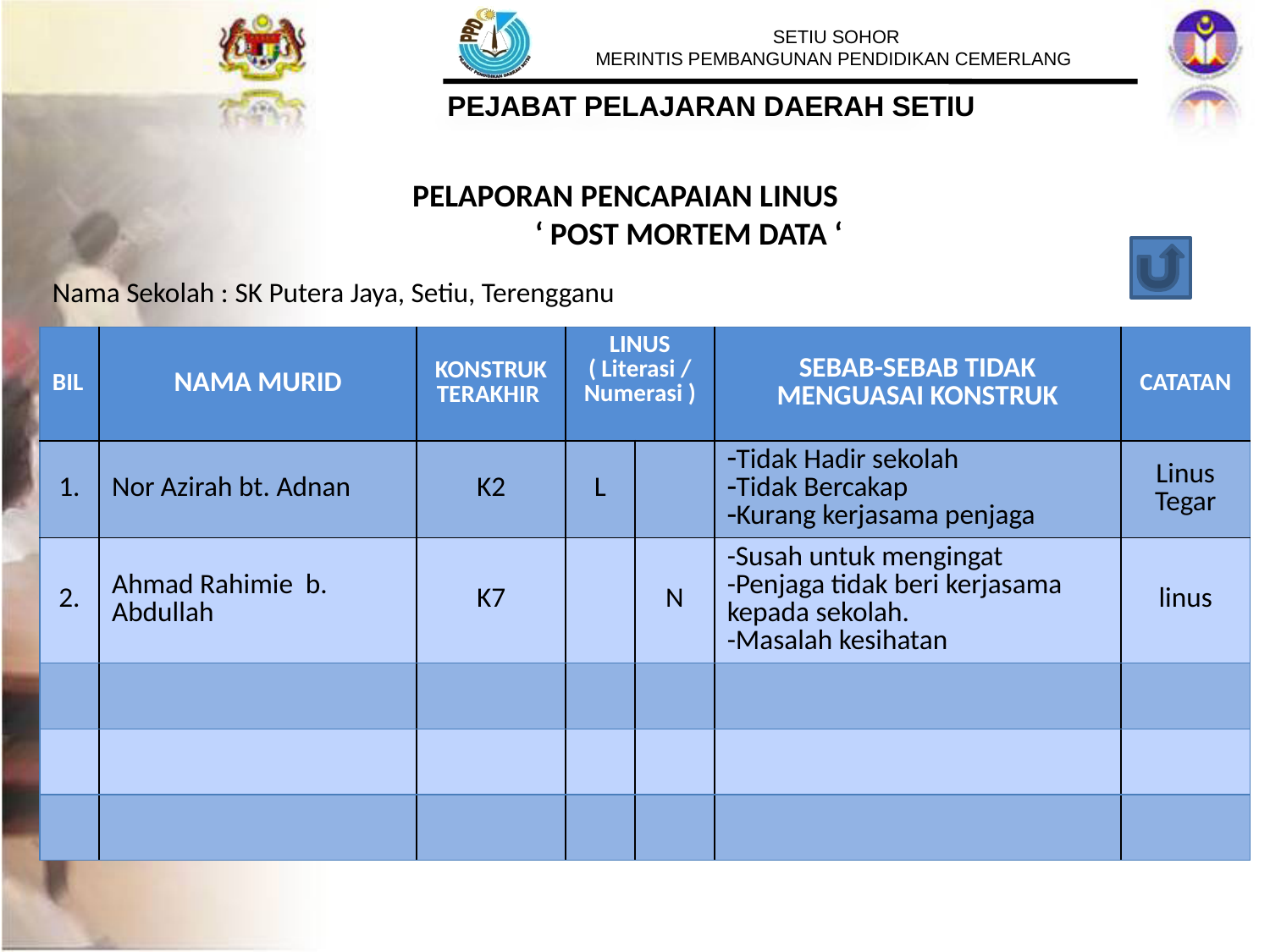

PELAPORAN PENCAPAIAN LINUS            ‘ POST MORTEM DATA ‘

Nama Sekolah : SK Putera Jaya, Setiu, Terengganu
| BIL | NAMA MURID | KONSTRUK TERAKHIR | LINUS ( Literasi / Numerasi ) |  | SEBAB-SEBAB TIDAK MENGUASAI KONSTRUK | CATATAN |
| --- | --- | --- | --- | --- | --- | --- |
| 1. | Nor Azirah bt. Adnan | K2 | L |  | Tidak Hadir sekolah Tidak Bercakap Kurang kerjasama penjaga | Linus Tegar |
| 2. | Ahmad Rahimie b. Abdullah | K7 |  | N | -Susah untuk mengingat -Penjaga tidak beri kerjasama kepada sekolah. -Masalah kesihatan | linus |
|  |  |  |  |  |  |  |
|  |  |  |  |  |  |  |
|  |  |  |  |  |  |  |